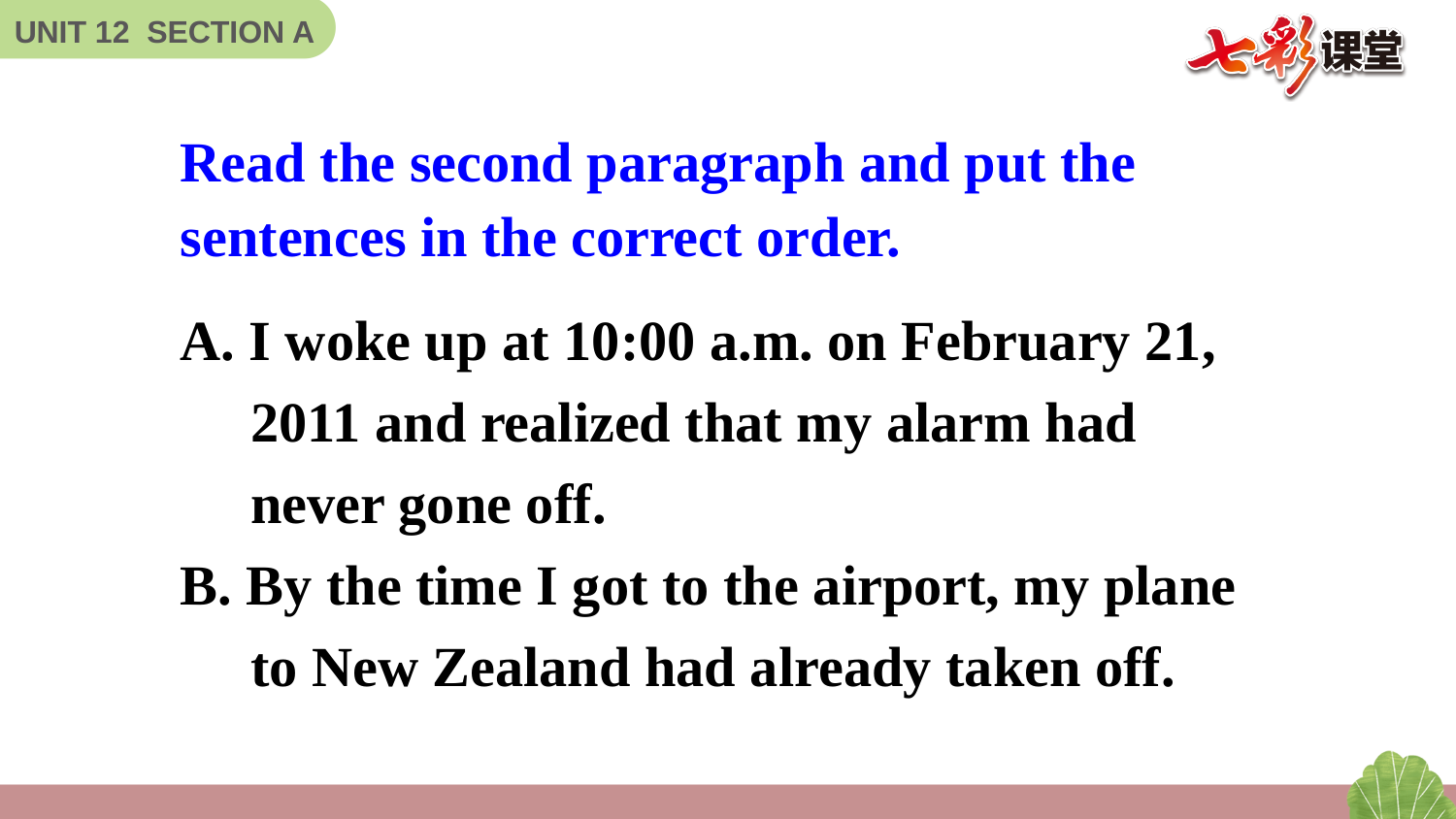

Read the second paragraph and put the sentences in the correct order.
A. I woke up at 10:00 a.m. on February 21,
     2011 and realized that my alarm had
     never gone off.
B. By the time I got to the airport, my plane
     to New Zealand had already taken off.